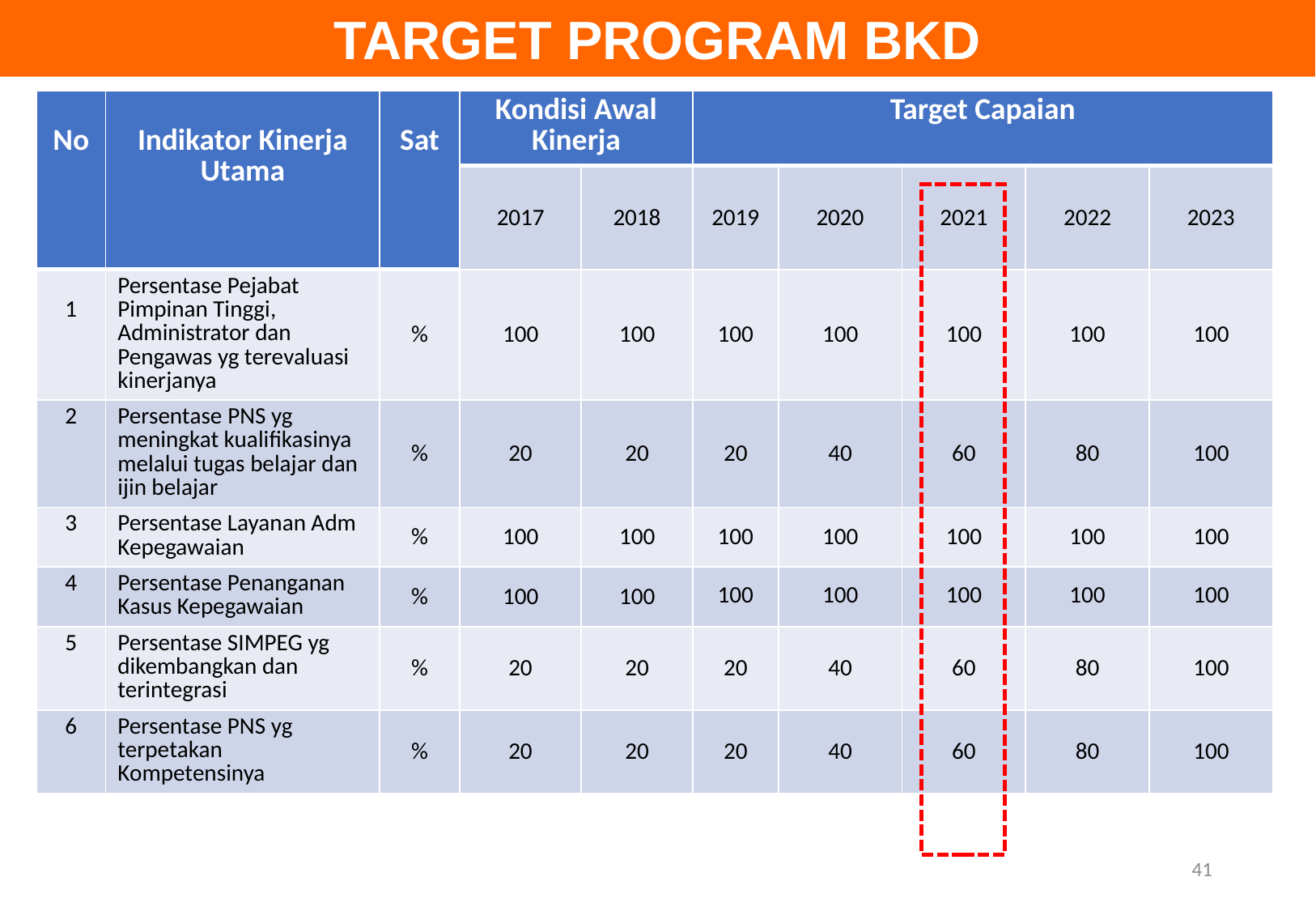

TARGET PROGRAM BKD
| No | Indikator Kinerja Utama | Sat | Kondisi Awal Kinerja |  | Target Capaian |  |  |  |  |
| --- | --- | --- | --- | --- | --- | --- | --- | --- | --- |
|  |  |  | 2017 | 2018 | 2019 | 2020 | 2021 | 2022 | 2023 |
| 1 | Persentase Pejabat Pimpinan Tinggi, Administrator dan Pengawas yg terevaluasi kinerjanya | % | 100 | 100 | 100 | 100 | 100 | 100 | 100 |
| 2 | Persentase PNS yg meningkat kualifikasinya melalui tugas belajar dan ijin belajar | % | 20 | 20 | 20 | 40 | 60 | 80 | 100 |
| 3 | Persentase Layanan Adm Kepegawaian | % | 100 | 100 | 100 | 100 | 100 | 100 | 100 |
| 4 | Persentase Penanganan Kasus Kepegawaian | % | 100 | 100 | 100 | 100 | 100 | 100 | 100 |
| 5 | Persentase SIMPEG yg dikembangkan dan terintegrasi | % | 20 | 20 | 20 | 40 | 60 | 80 | 100 |
| 6 | Persentase PNS yg terpetakan Kompetensinya | % | 20 | 20 | 20 | 40 | 60 | 80 | 100 |

41